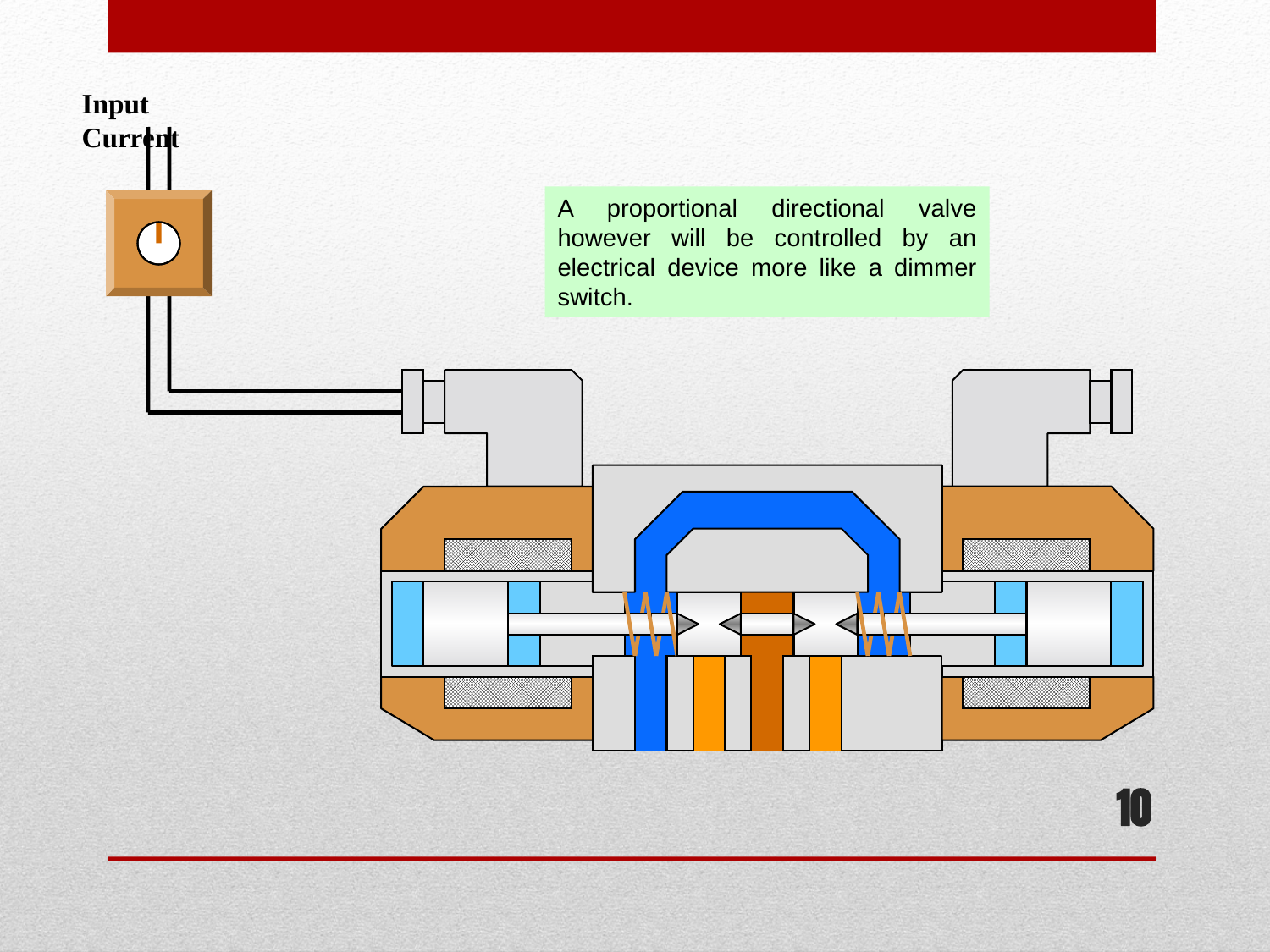

Input Current

A proportional directional valve however will be controlled by an electrical device more like a dimmer switch.

10